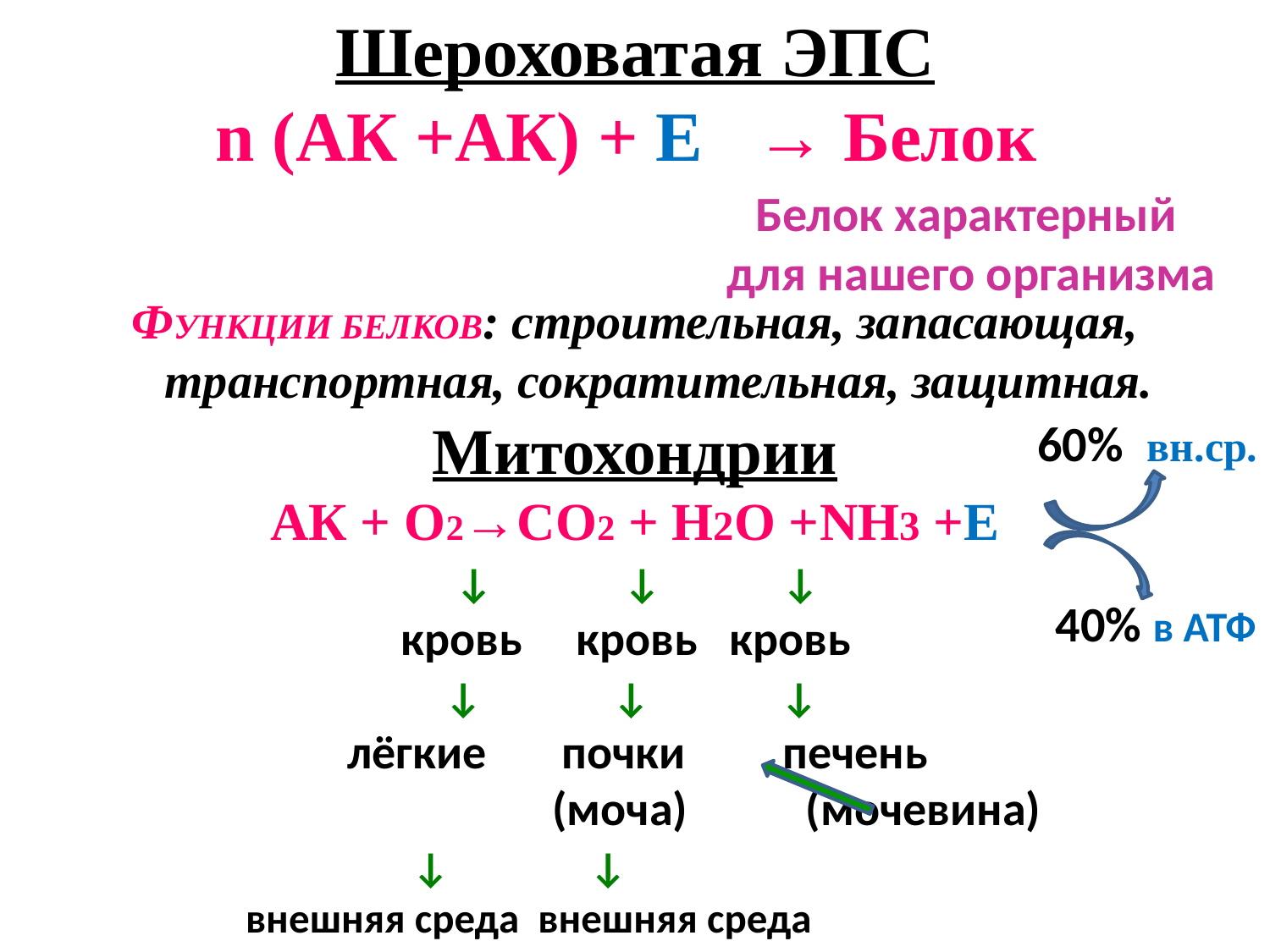

Шероховатая ЭПC
n (АК +АК) + Е   → Белок

ФУНКЦИИ БЕЛКОВ: строительная, запасающая, транспортная, сократительная, защитная.

Белок характерный
 для нашего организма
Митохондрии
АК + О2→СО2 + Н2О +NН3 +Е
                                         ↓              ↓             ↓
                                    кровь     кровь   кровь
                                        ↓              ↓              ↓
                               лёгкие       почки         печень
                                                  (моча)           (мочевина)
                                     ↓               ↓
                         внешняя среда  внешняя среда

60%  вн.ср.

40% в АТФ